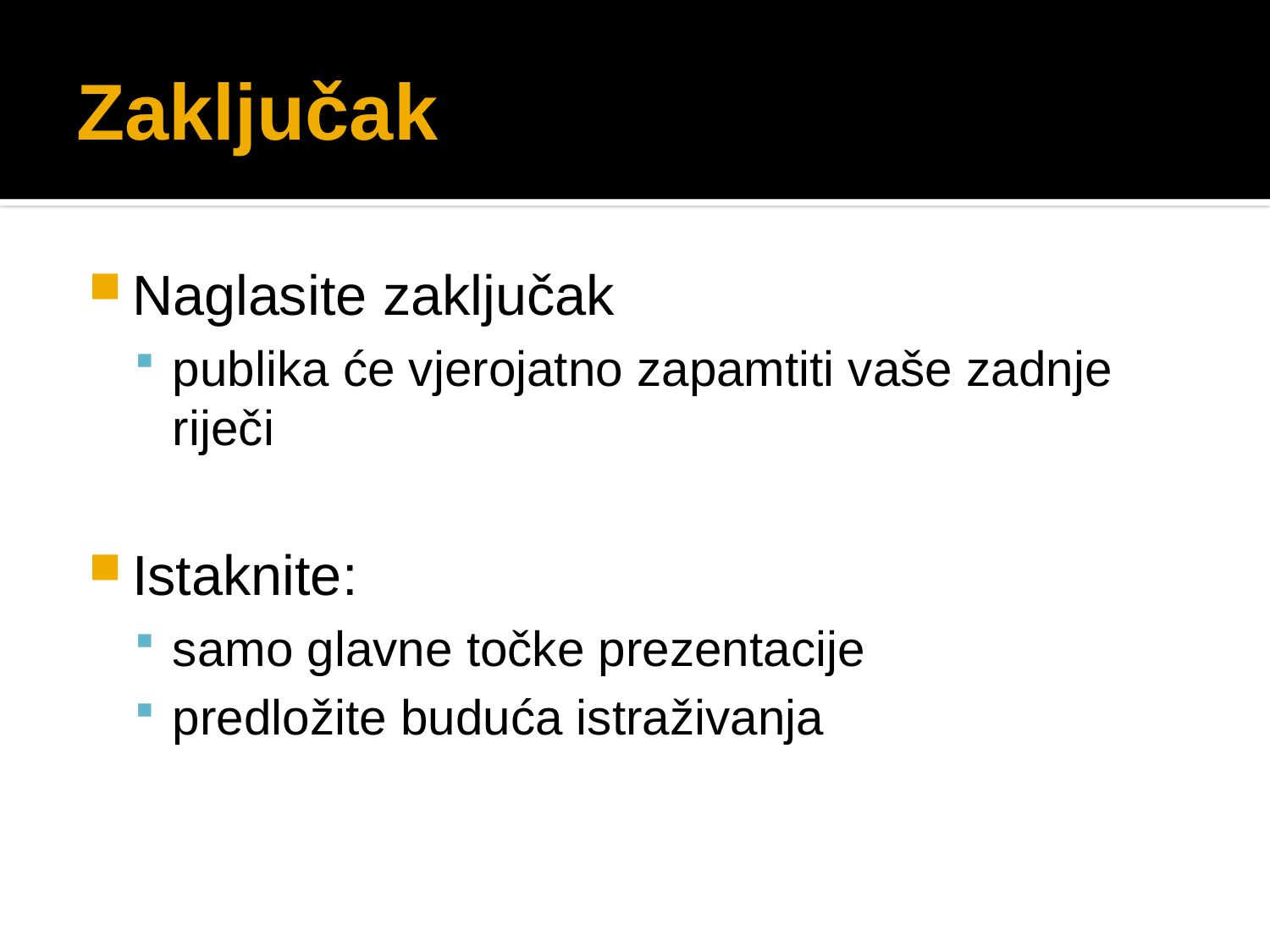

# Zaključak
Naglasite zaključak
publika će vjerojatno zapamtiti vaše zadnje riječi

Istaknite:
samo glavne točke prezentacije
predložite buduća istraživanja